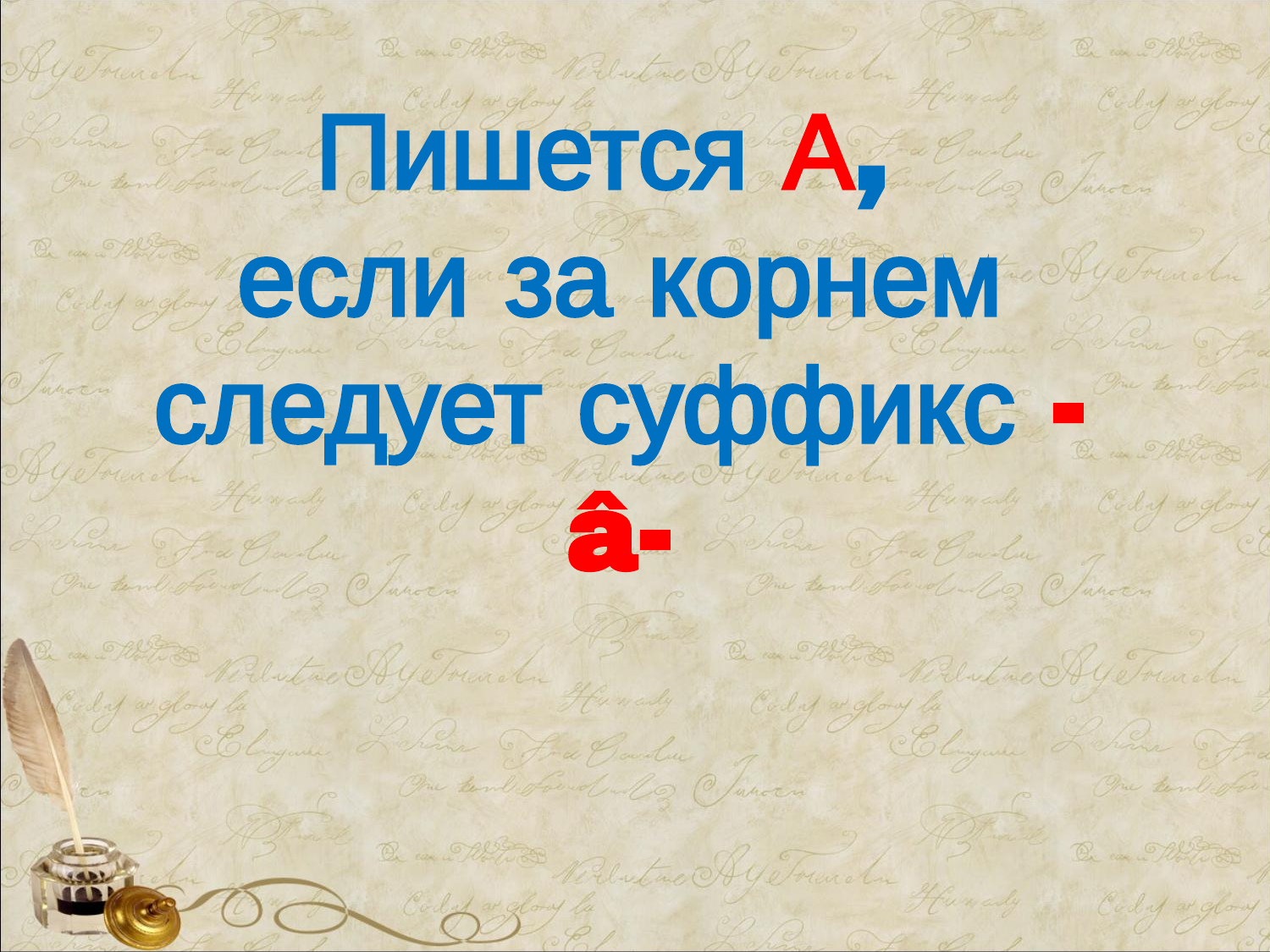

Пишется А,
если за корнем следует суффикс -â-